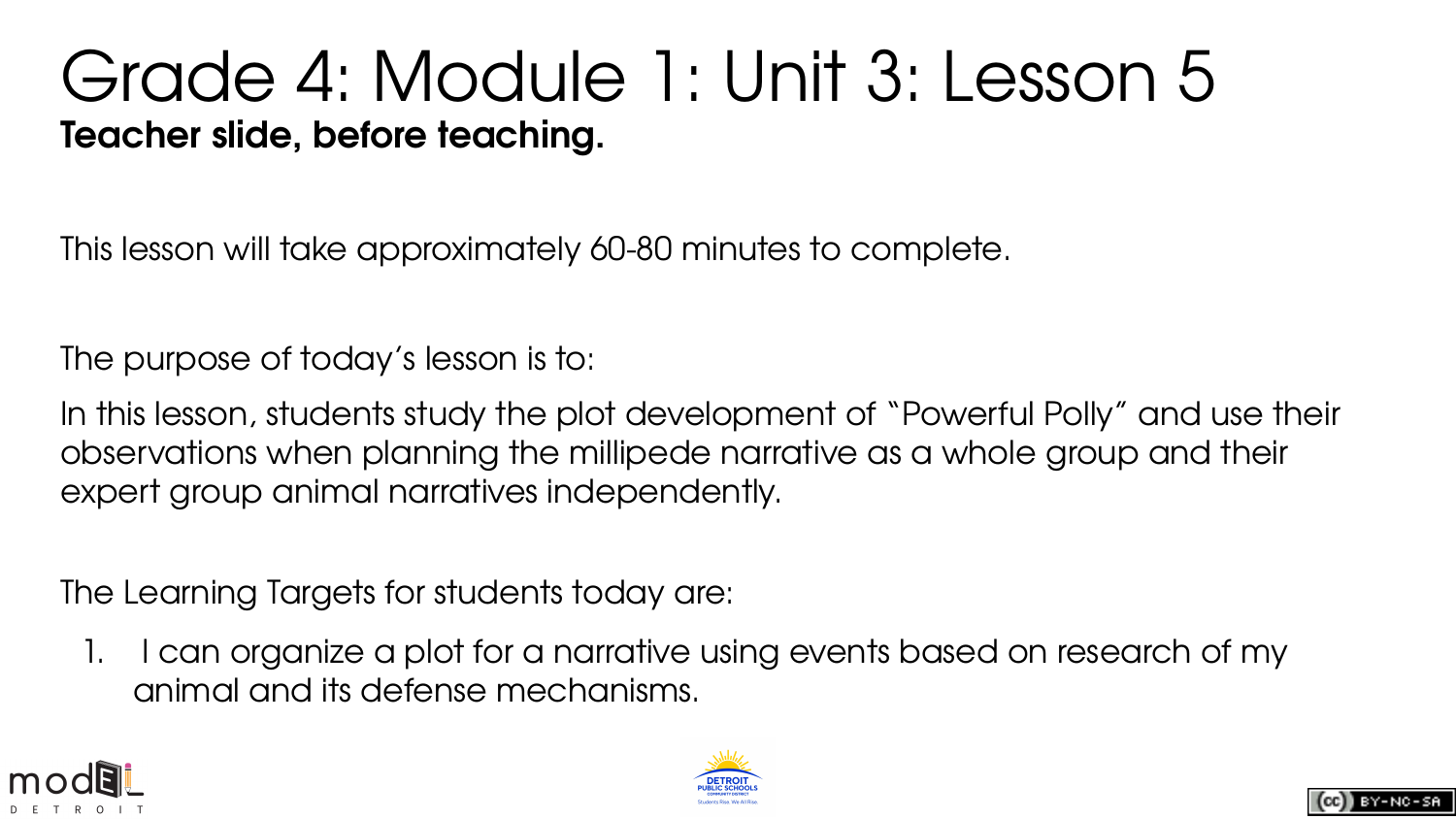

# Grade 4: Module 1: Unit 3: Lesson 5
Teacher slide, before teaching.
This lesson will take approximately 60-80 minutes to complete.

The purpose of today’s lesson is to:
In this lesson, students study the plot development of “Powerful Polly” and use their observations when planning the millipede narrative as a whole group and their expert group animal narratives independently.

The Learning Targets for students today are:
 I can organize a plot for a narrative using events based on research of my animal and its defense mechanisms.